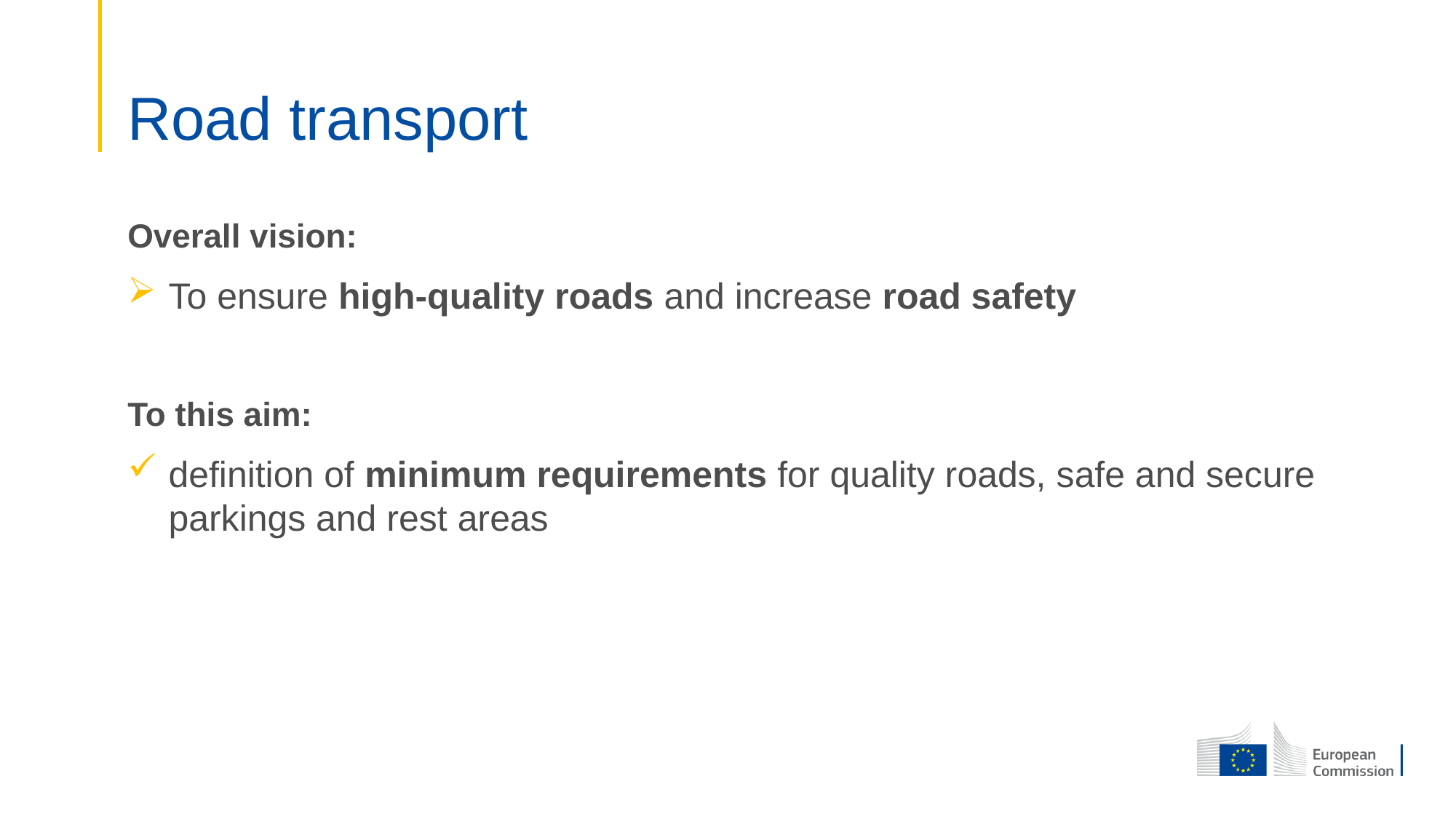

# Road transport
Overall vision:
To ensure high-quality roads and increase road safety

To this aim:
definition of minimum requirements for quality roads, safe and secure parkings and rest areas